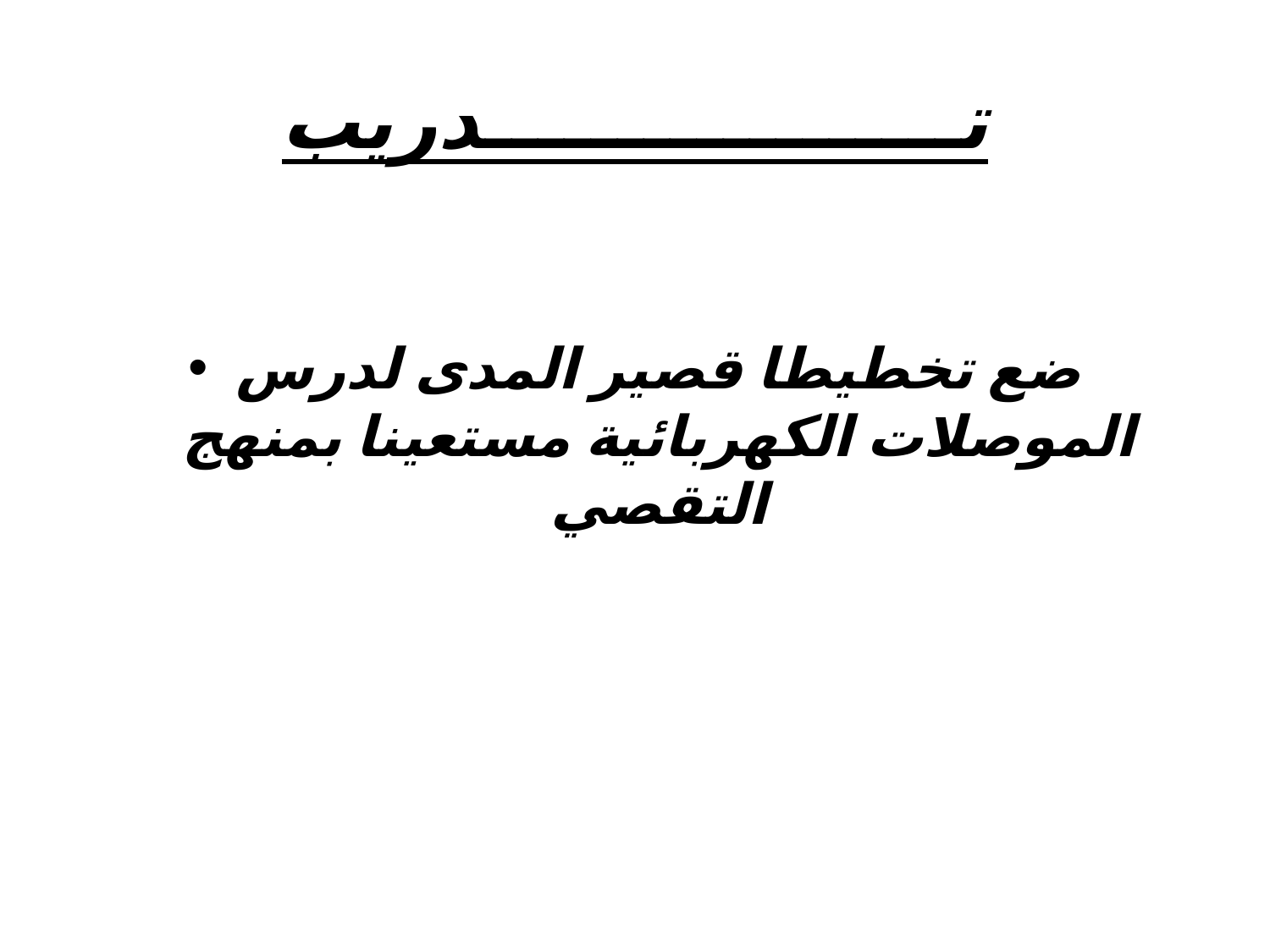

# تــــــــــــــــــدريب
ضع تخطيطا قصير المدى لدرس الموصلات الكهربائية مستعينا بمنهج التقصي